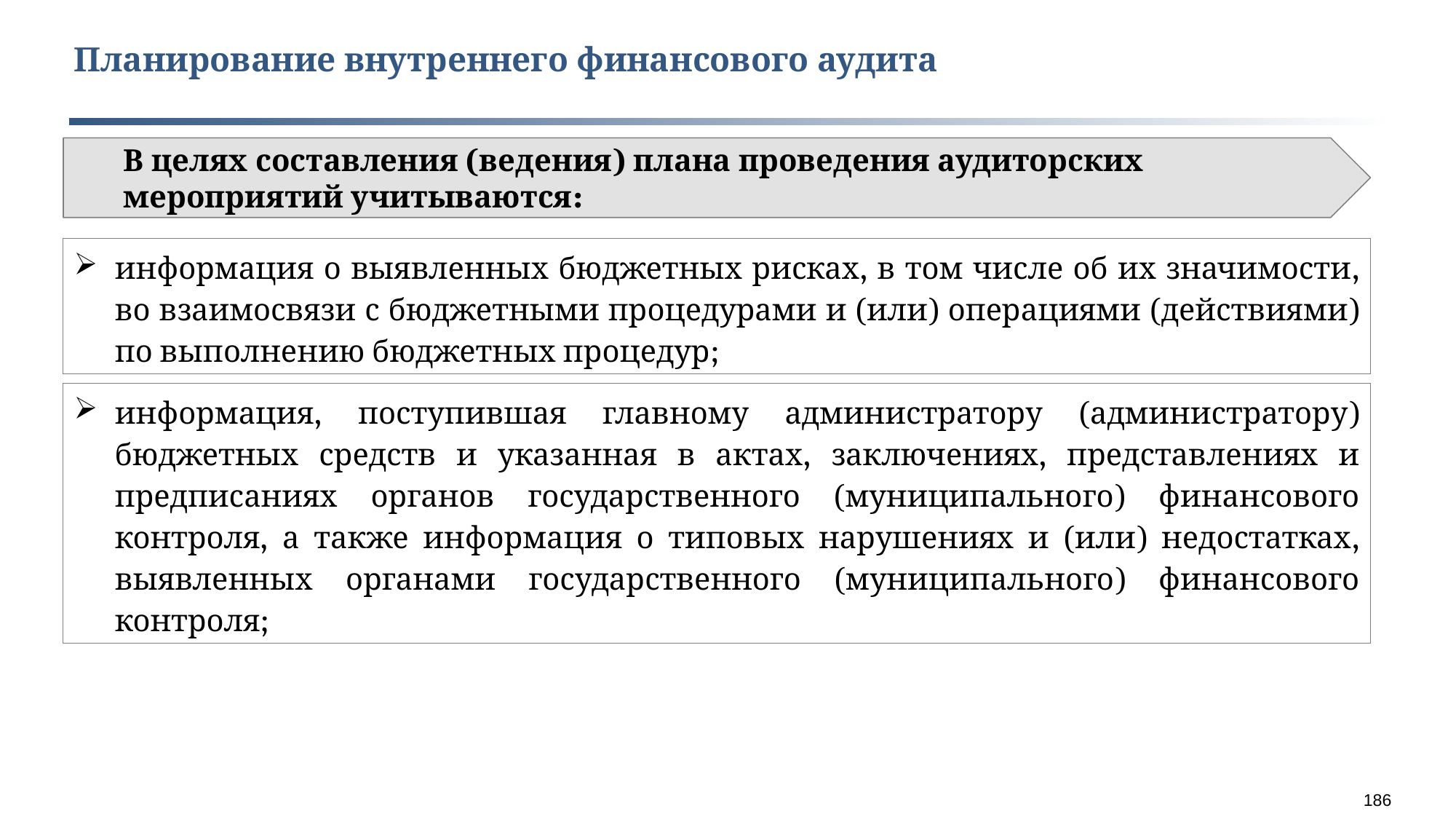

Планирование внутреннего финансового аудита
В целях составления (ведения) плана проведения аудиторских мероприятий учитываются:
информация о выявленных бюджетных рисках, в том числе об их значимости, во взаимосвязи с бюджетными процедурами и (или) операциями (действиями) по выполнению бюджетных процедур;
информация, поступившая главному администратору (администратору) бюджетных средств и указанная в актах, заключениях, представлениях и предписаниях органов государственного (муниципального) финансового контроля, а также информация о типовых нарушениях и (или) недостатках, выявленных органами государственного (муниципального) финансового контроля;